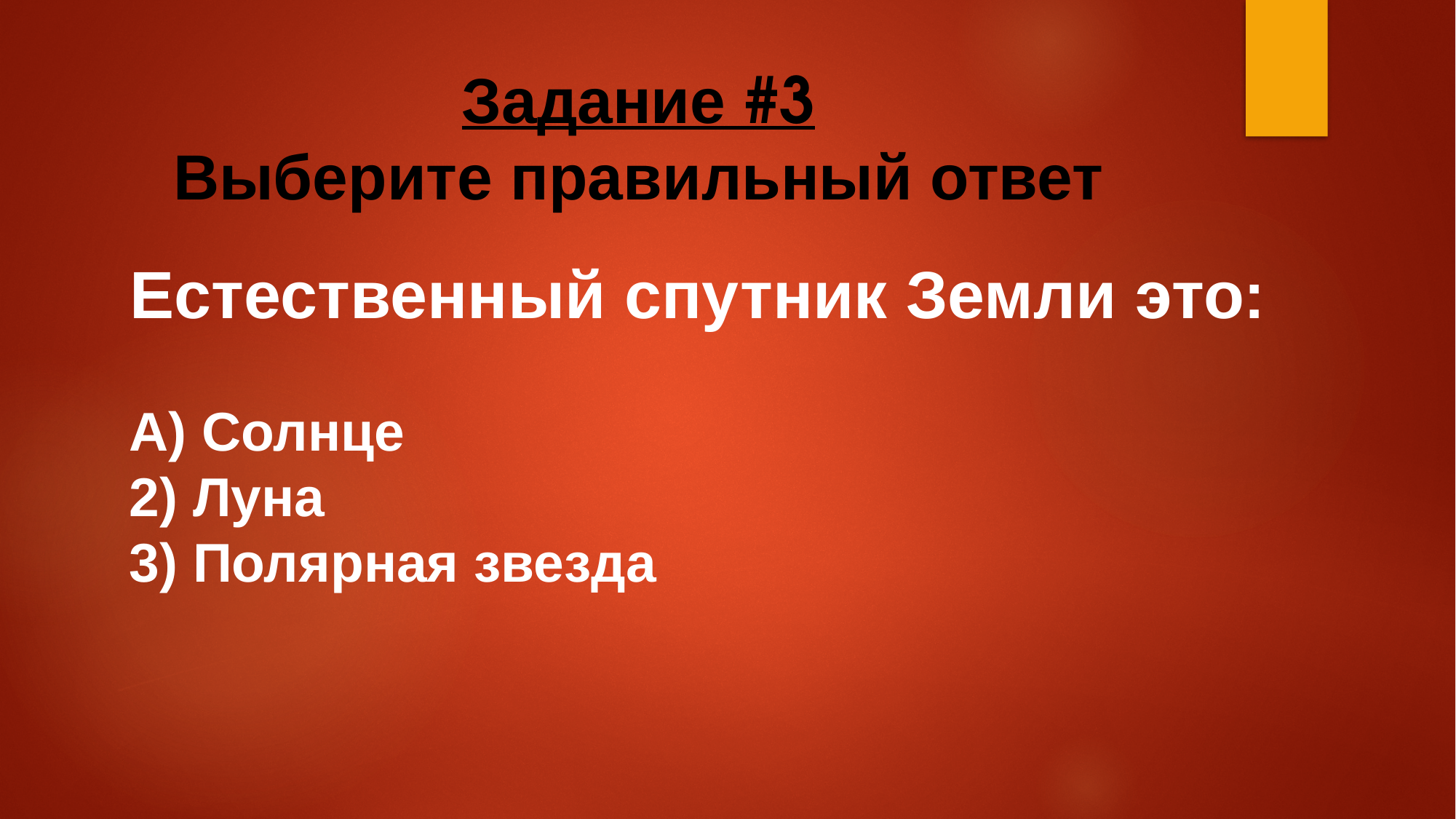

# Задание #3 Выберите правильный ответ
Естественный спутник Земли это:

А) Солнце
2) Луна
3) Полярная звезда